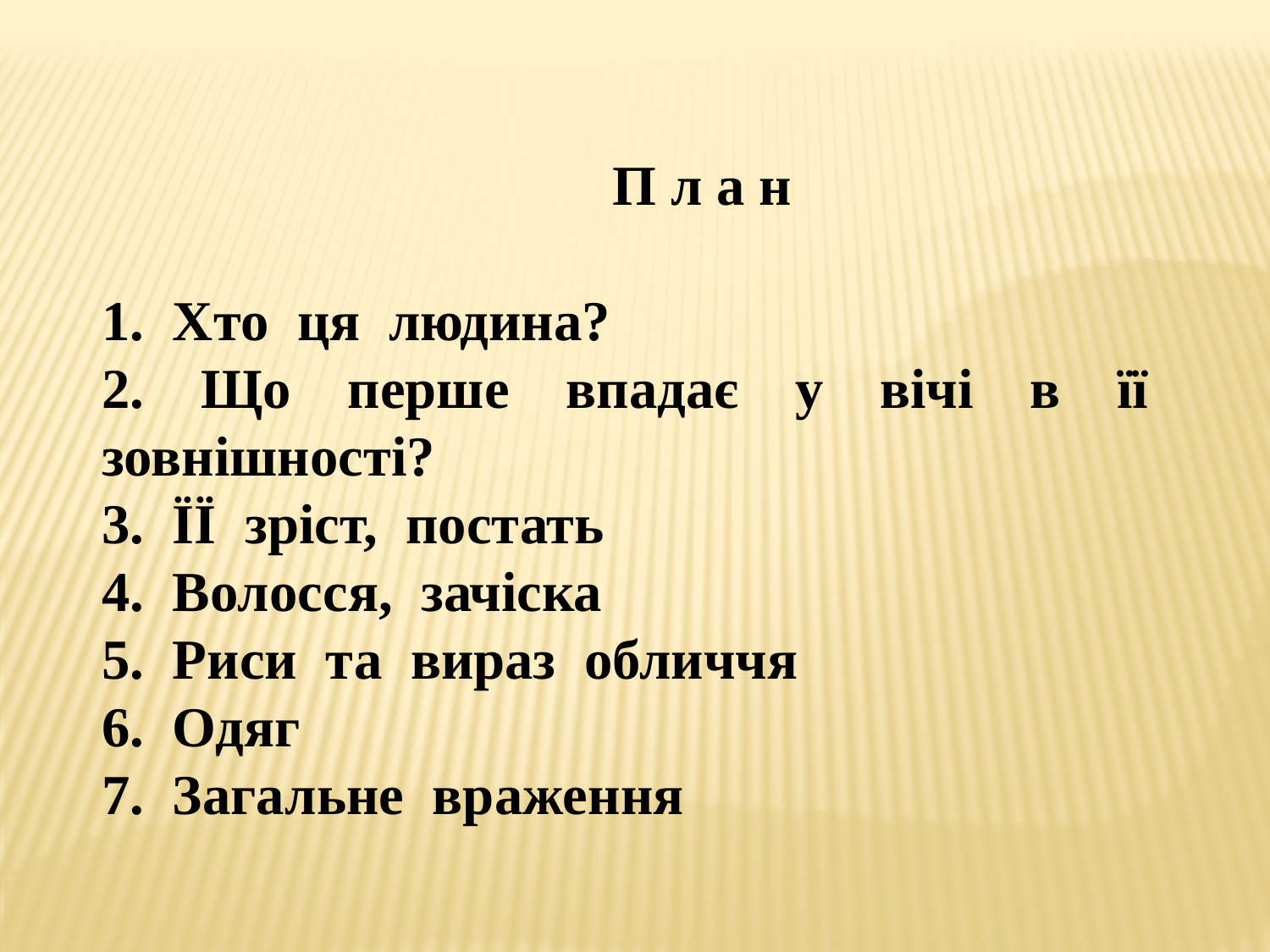

П л а н

1.  Хто  ця  людина?
2.  Що  перше  впадає  у  вічі  в  її  зовнішності?
3.  ЇЇ  зріст,  постать
4.  Волосся,  зачіска
5.  Риси  та  вираз  обличчя
6.  Одяг
7.  Загальне  враження